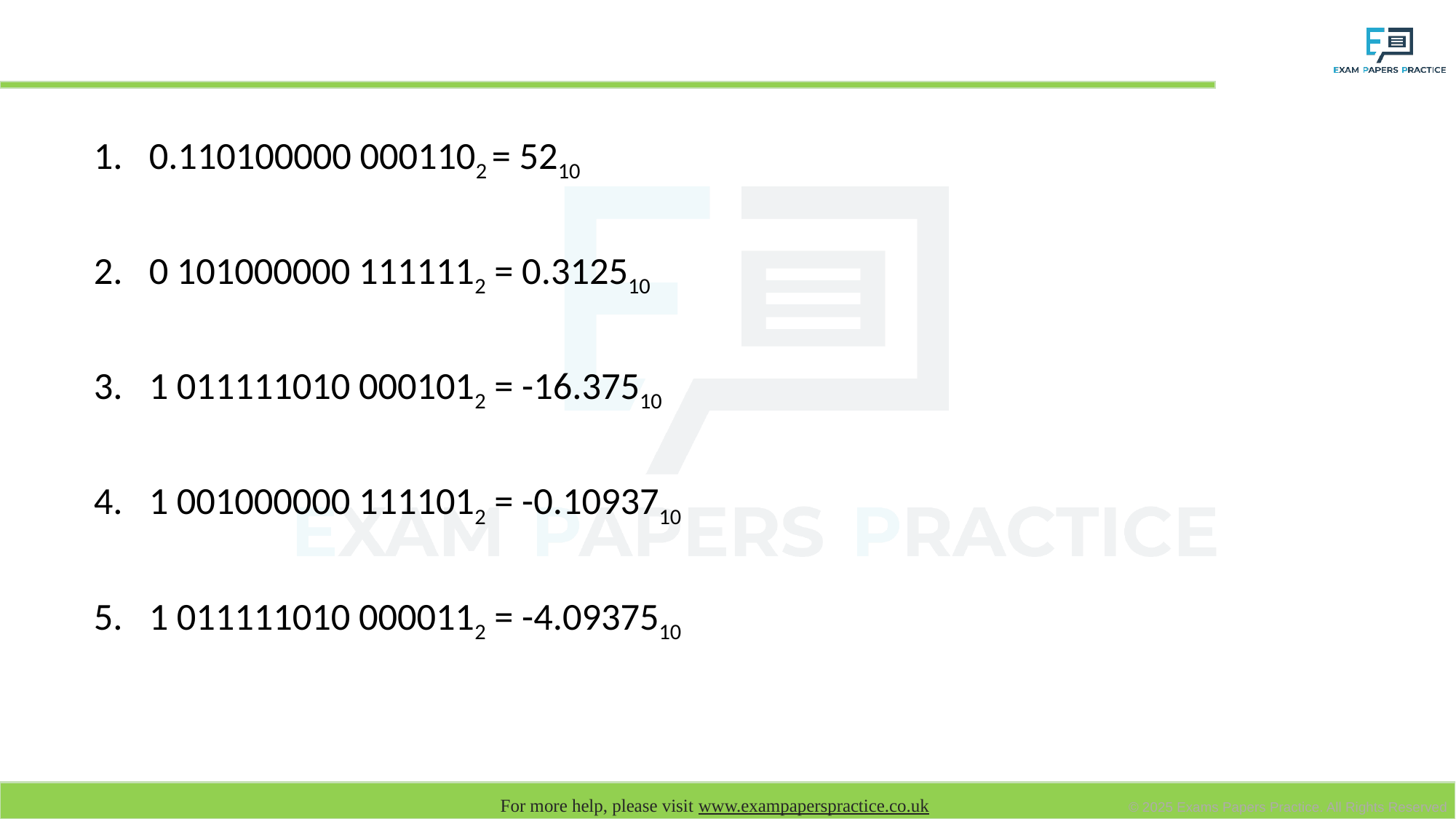

# More practice questions
0.110100000 0001102 = 5210

0 101000000 1111112 = 0.312510

1 011111010 0001012 = -16.37510

1 001000000 1111012 = -0.1093710

1 011111010 0000112 = -4.0937510